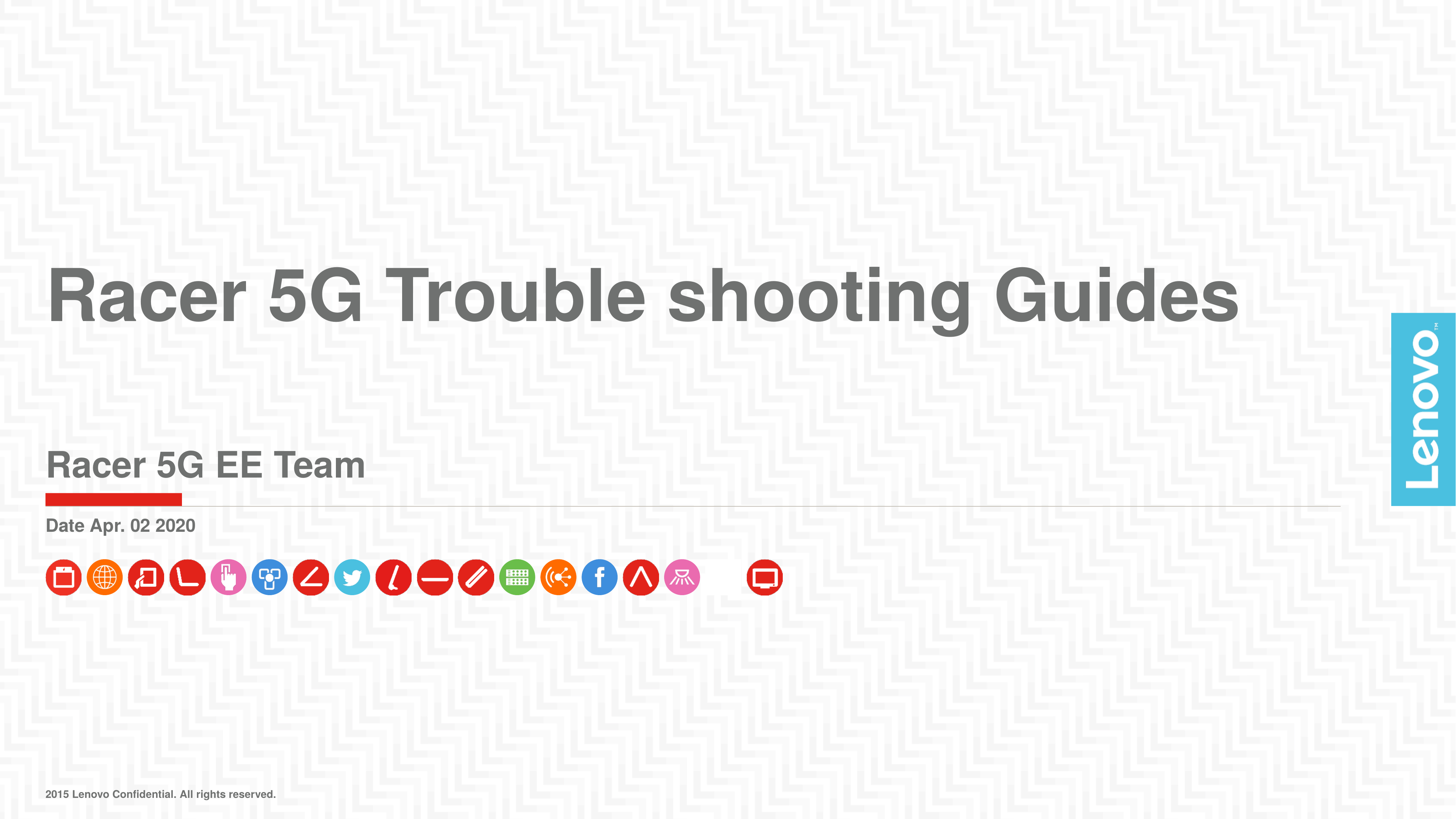

# Racer 5G Trouble shooting Guides
Racer 5G EE Team
Date Apr. 02 2020